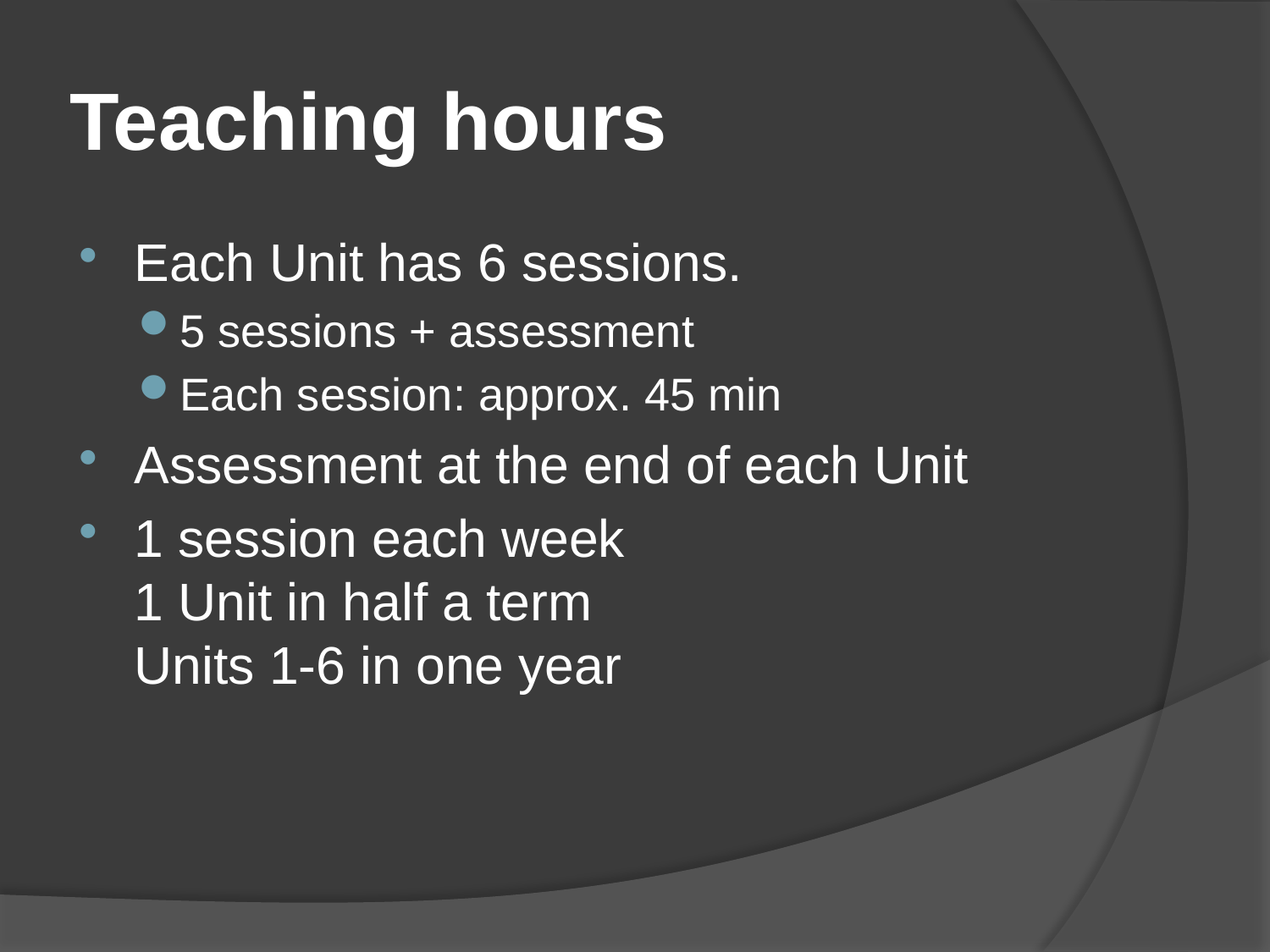

# Teaching hours
Each Unit has 6 sessions.
5 sessions + assessment
Each session: approx. 45 min
Assessment at the end of each Unit
1 session each week
1 Unit in half a term
Units 1-6 in one year